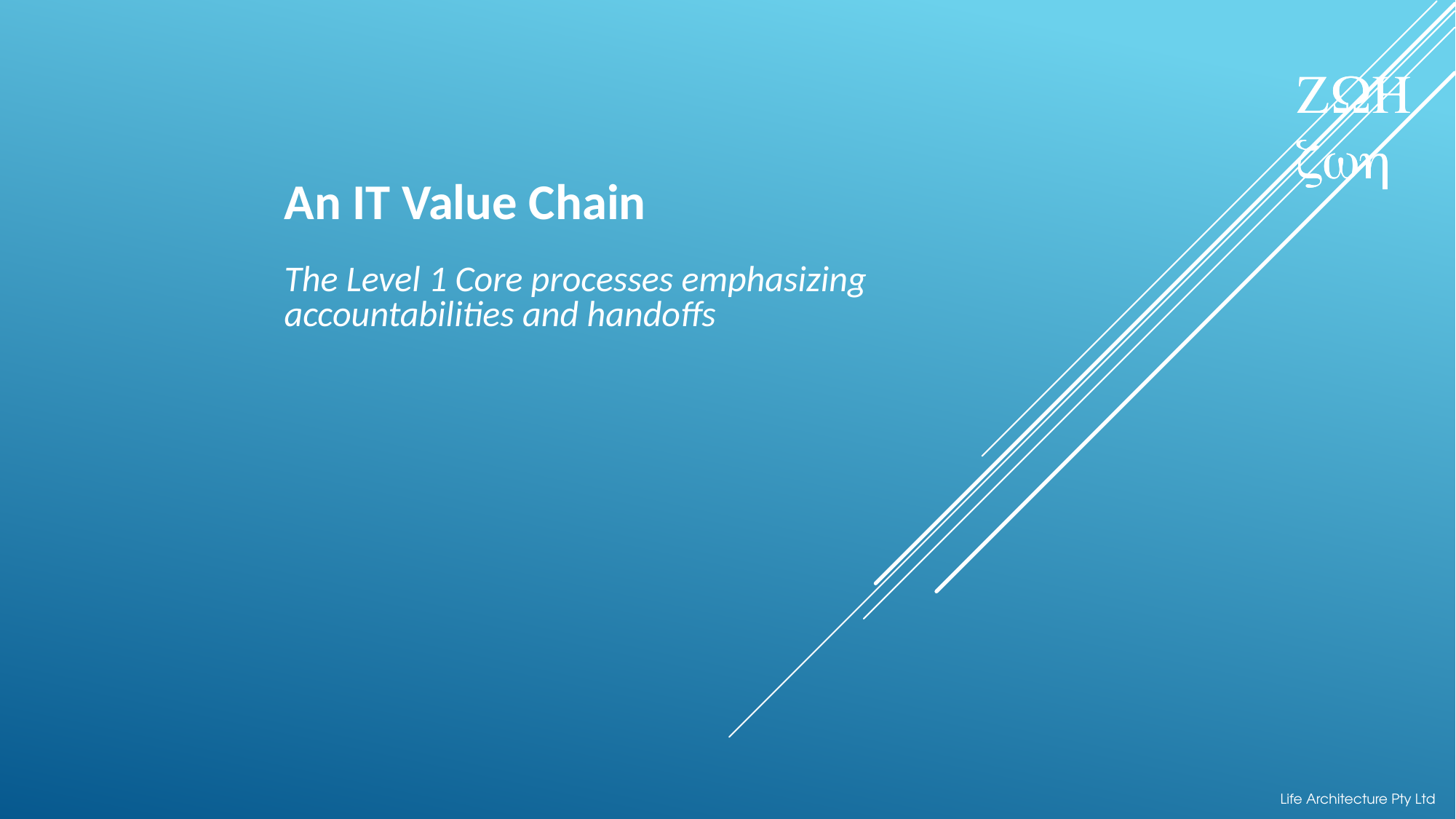

ΖΩΗ
ζωη
An IT Value Chain

The Level 1 Core processes emphasizing accountabilities and handoffs
Life Architecture Pty Ltd